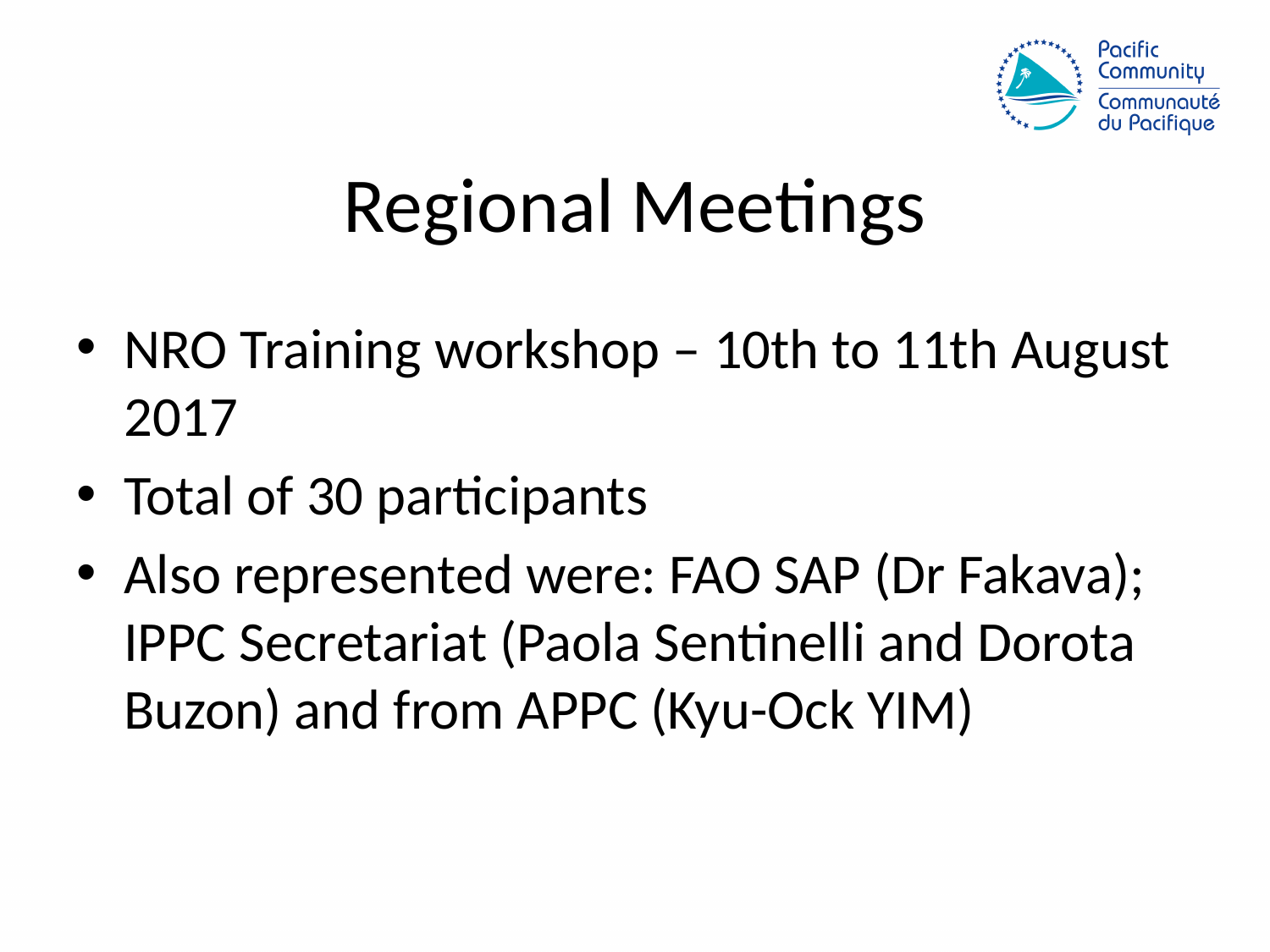

# Regional Meetings
NRO Training workshop – 10th to 11th August 2017
Total of 30 participants
Also represented were: FAO SAP (Dr Fakava); IPPC Secretariat (Paola Sentinelli and Dorota Buzon) and from APPC (Kyu-Ock YIM)